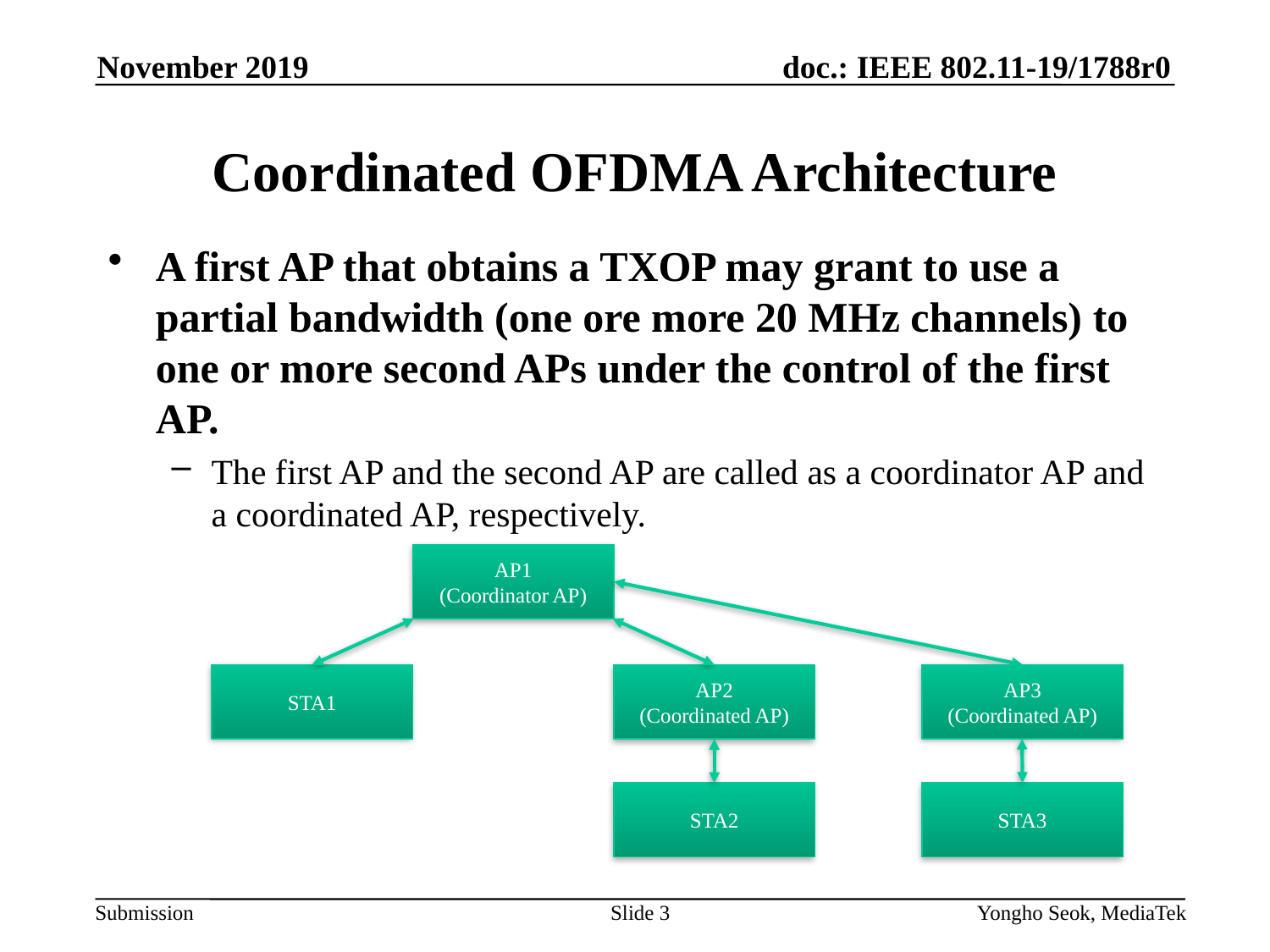

November 2019
# Coordinated OFDMA Architecture
A first AP that obtains a TXOP may grant to use a partial bandwidth (one ore more 20 MHz channels) to one or more second APs under the control of the first AP.
The first AP and the second AP are called as a coordinator AP and a coordinated AP, respectively.

AP1
(Coordinator AP)
STA1
AP3
(Coordinated AP)
AP2
(Coordinated AP)
STA3
STA2
Slide 3
Yongho Seok, MediaTek